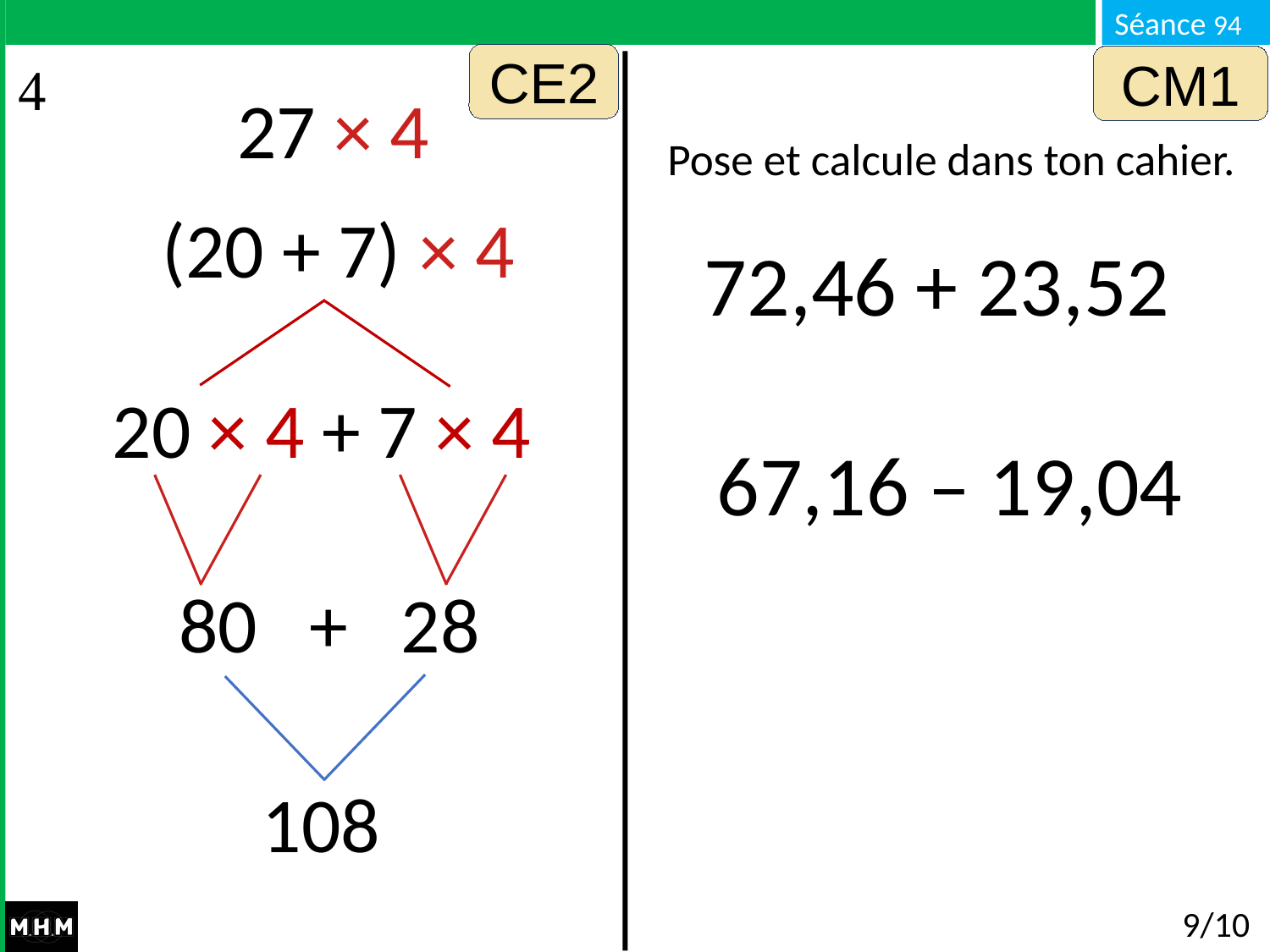

CE2
CM1

27 × 4
Pose et calcule dans ton cahier.
(20 + 7) × 4
72,46 + 23,52
20 × 4 + 7 × 4
67,16 – 19,04
80   +   28
108
# 9/10